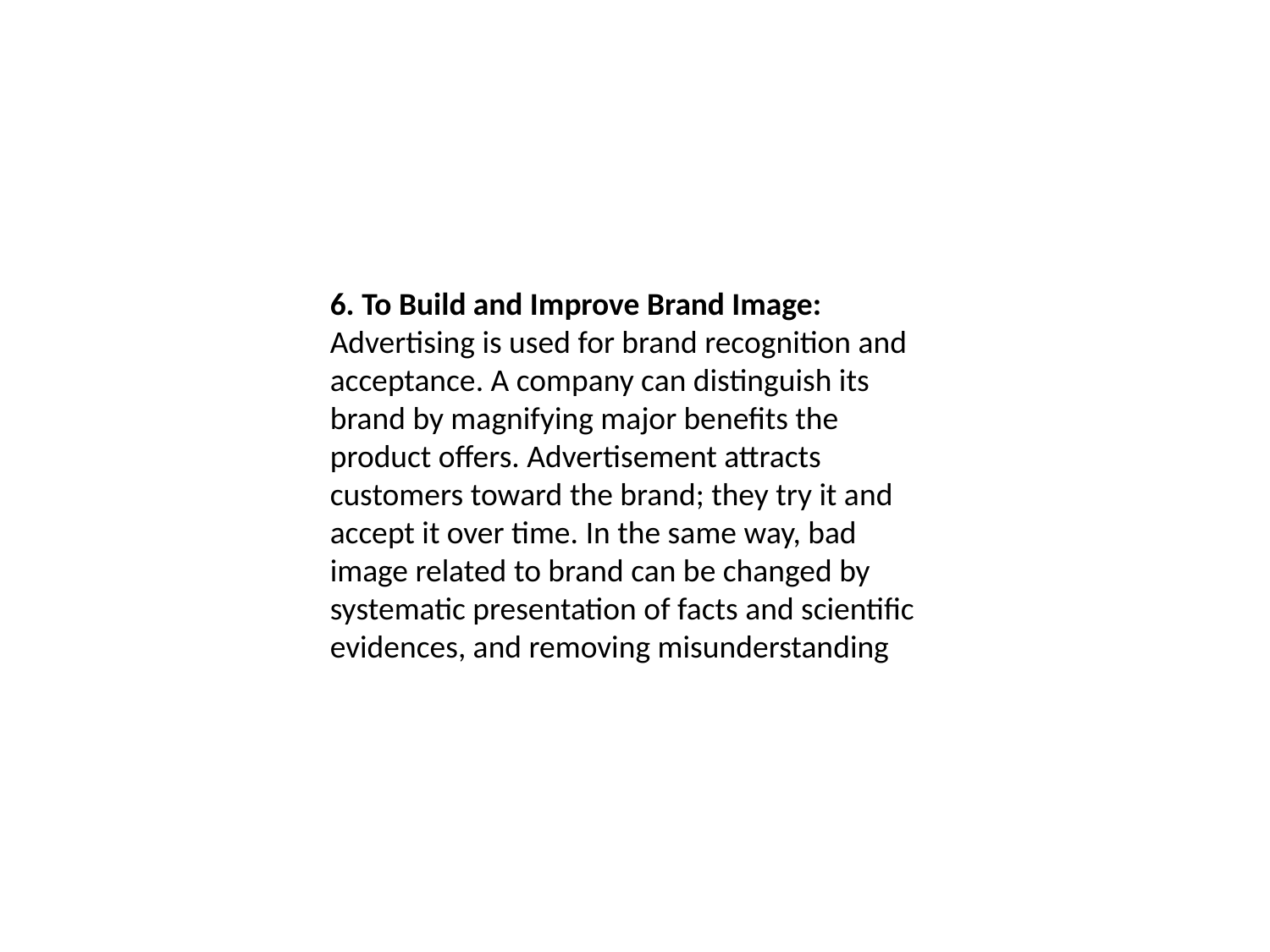

6. To Build and Improve Brand Image:
Advertising is used for brand recognition and acceptance. A company can distinguish its brand by magnifying major benefits the product offers. Advertisement attracts customers toward the brand; they try it and accept it over time. In the same way, bad image related to brand can be changed by systematic presentation of facts and scientific evidences, and removing misunderstanding